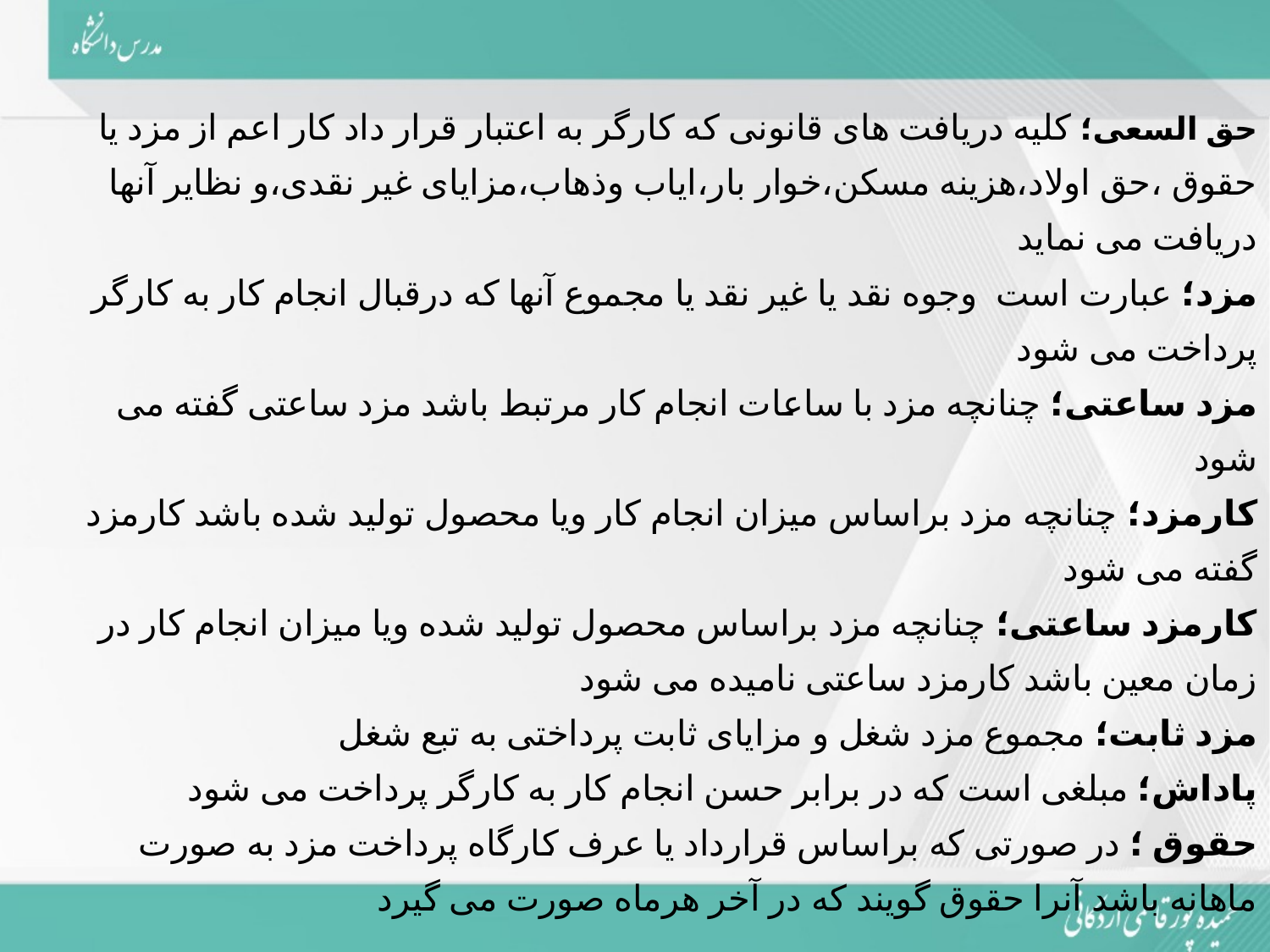

حق السعی؛ کلیه دریافت های قانونی که کارگر به اعتبار قرار داد کار اعم از مزد یا حقوق ،حق اولاد،هزینه مسکن،خوار بار،ایاب وذهاب،مزایای غیر نقدی،و نظایر آنها دریافت می نماید
مزد؛ عبارت است  وجوه نقد یا غیر نقد یا مجموع آنها که درقبال انجام کار به کارگر پرداخت می شود
مزد ساعتی؛ چنانچه مزد با ساعات انجام کار مرتبط باشد مزد ساعتی گفته می شود
کارمزد؛ چنانچه مزد براساس میزان انجام کار ویا محصول تولید شده باشد کارمزد گفته می شود
کارمزد ساعتی؛ چنانچه مزد براساس محصول تولید شده ویا میزان انجام کار در زمان معین باشد کارمزد ساعتی نامیده می شود
مزد ثابت؛ مجموع مزد شغل و مزایای ثابت پرداختی به تبع شغل
پاداش؛ مبلغی است که در برابر حسن انجام کار به کارگر پرداخت می شود
حقوق ؛ در صورتی که براساس قرارداد یا عرف کارگاه پرداخت مزد به صورت ماهانه باشد آنرا حقوق گویند که در آخر هرماه صورت می گیرد